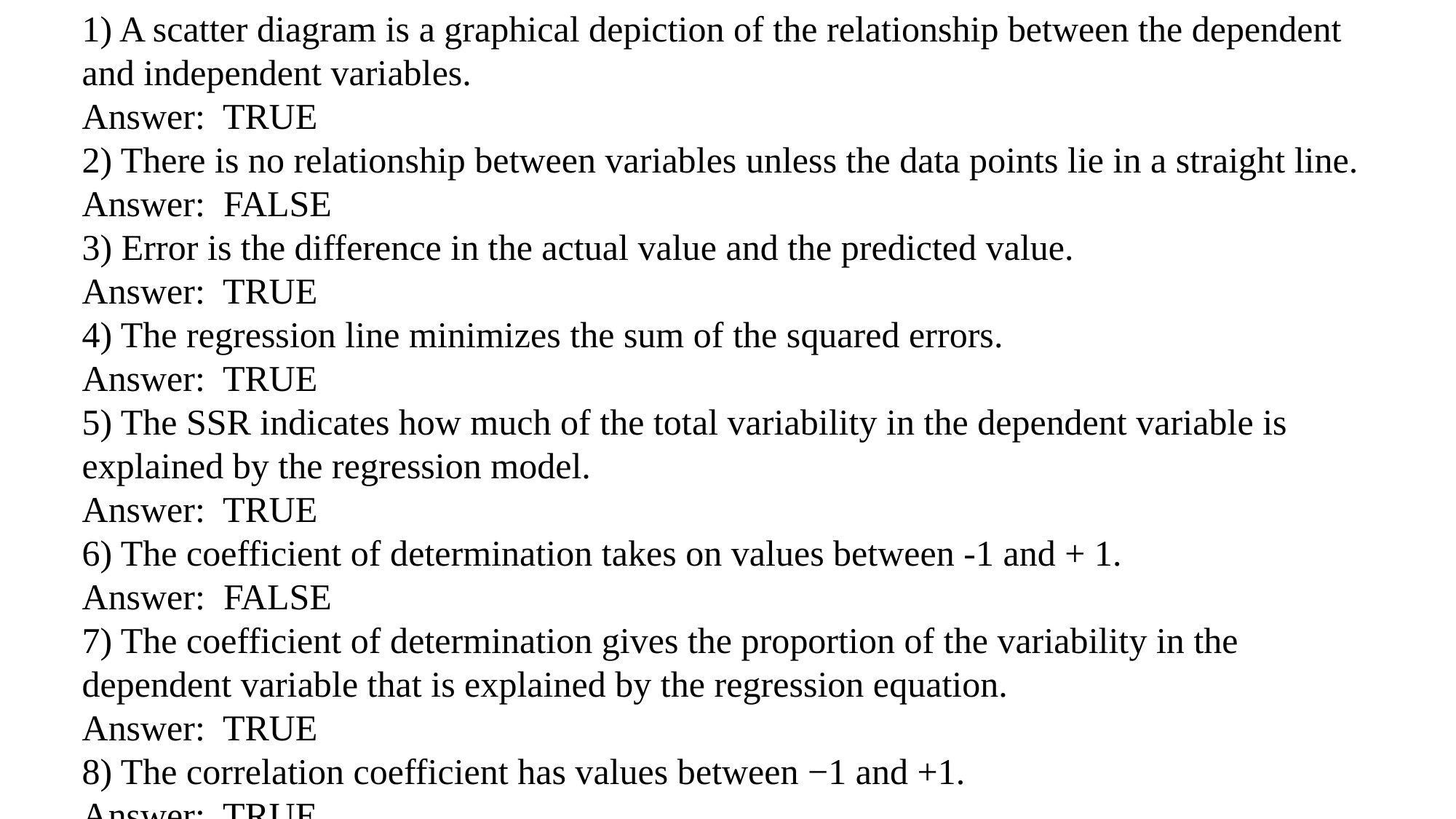

1) A scatter diagram is a graphical depiction of the relationship between the dependent and independent variables.
Answer:  TRUE
2) There is no relationship between variables unless the data points lie in a straight line.
Answer:  FALSE
3) Error is the difference in the actual value and the predicted value.
Answer:  TRUE
4) The regression line minimizes the sum of the squared errors.
Answer:  TRUE
5) The SSR indicates how much of the total variability in the dependent variable is explained by the regression model.
Answer:  TRUE
6) The coefficient of determination takes on values between -1 and + 1.
Answer:  FALSE
7) The coefficient of determination gives the proportion of the variability in the dependent variable that is explained by the regression equation.
Answer:  TRUE
8) The correlation coefficient has values between −1 and +1.
Answer:  TRUE